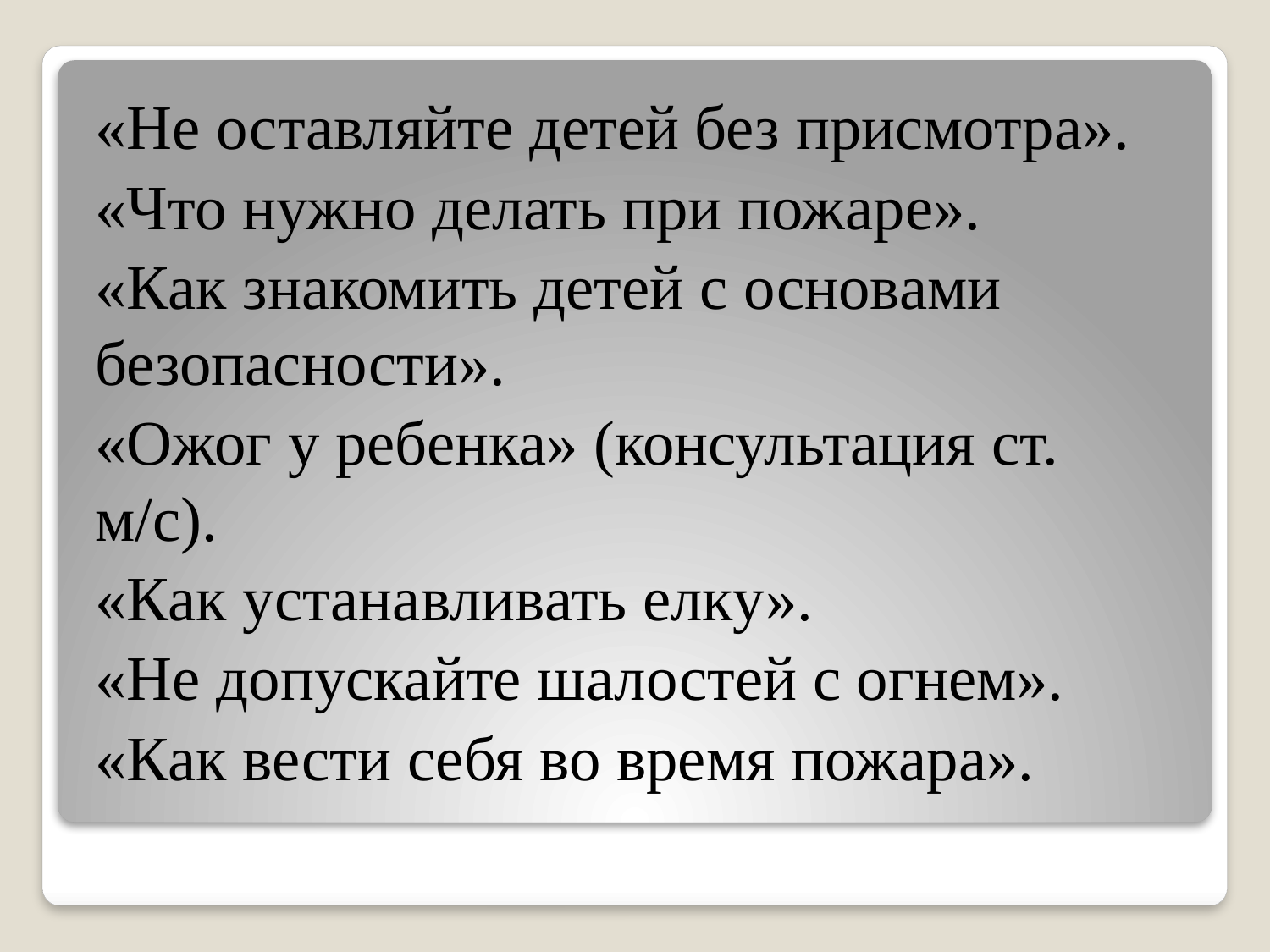

«Не оставляйте детей без присмотра».
«Что нужно делать при пожаре».
«Как знакомить детей с основами безопасности».
«Ожог у ребенка» (консультация ст. м/с).
«Как устанавливать елку».
«Не допускайте шалостей с огнем».
«Как вести себя во время пожара».